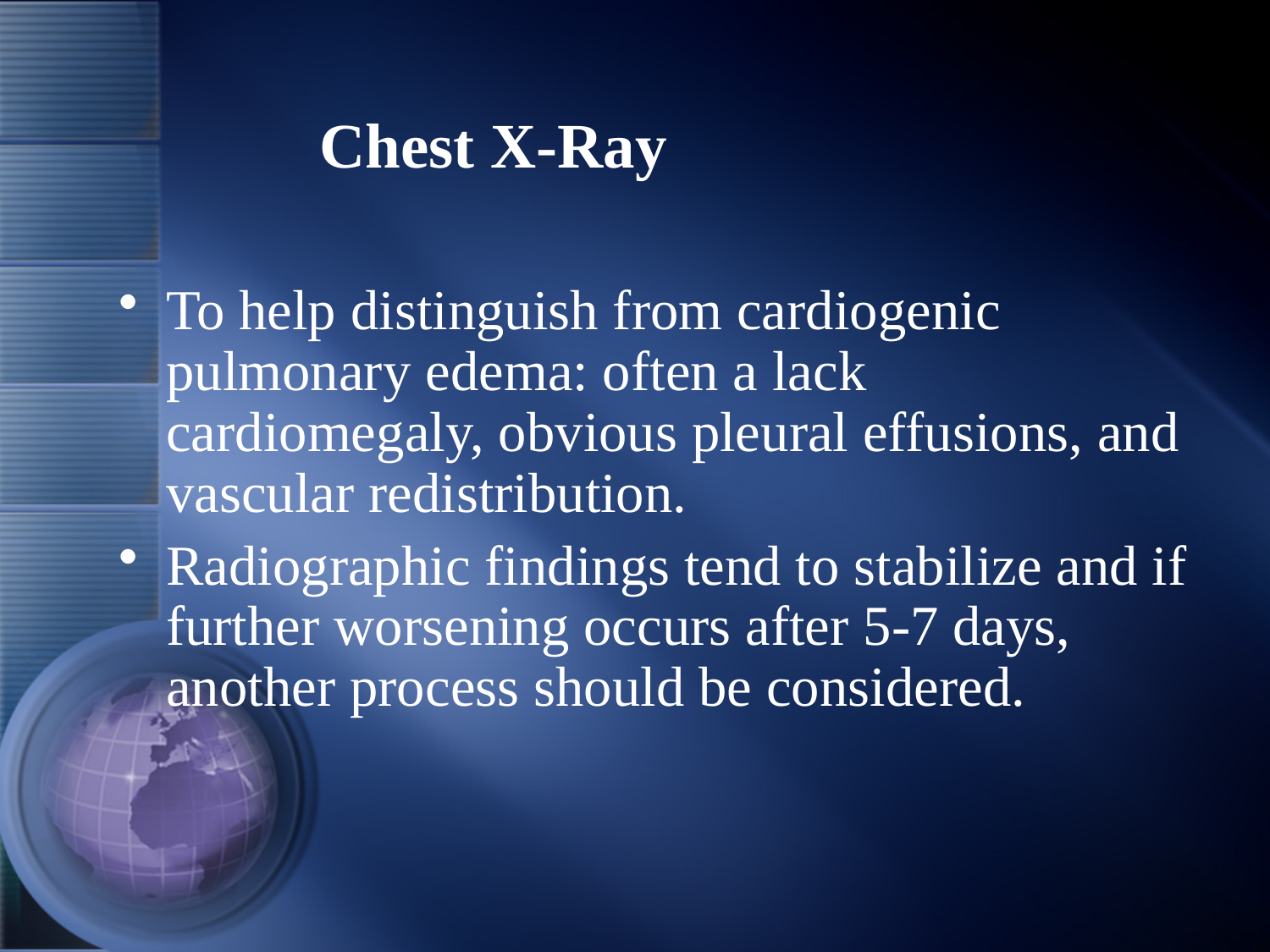

# Chest X-Ray
To help distinguish from cardiogenic pulmonary edema: often a lack cardiomegaly, obvious pleural effusions, and vascular redistribution.
Radiographic findings tend to stabilize and if further worsening occurs after 5-7 days, another process should be considered.